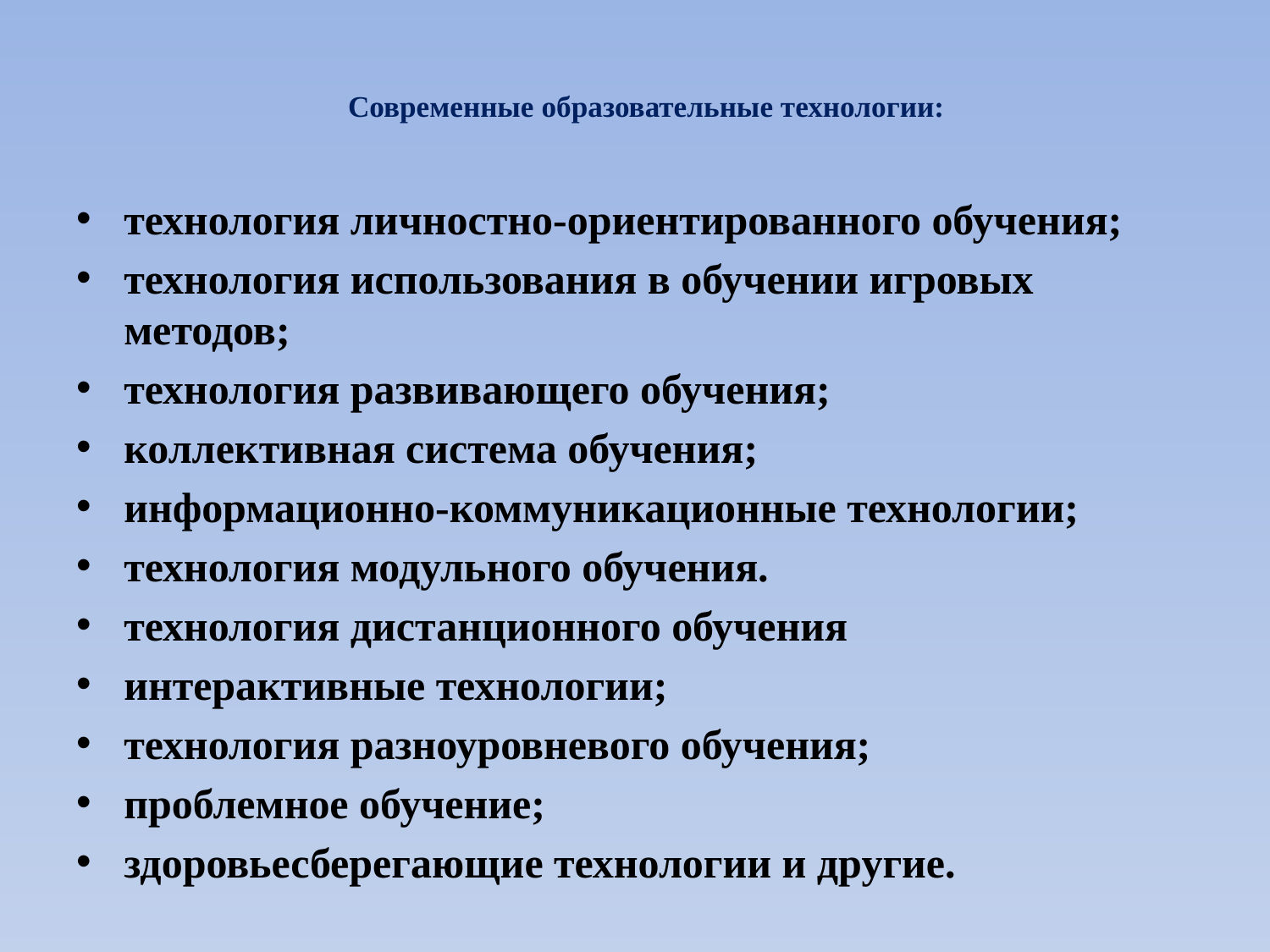

# Современные образовательные технологии:
технология личностно-ориентированного обучения;
технология использования в обучении игровых методов;
технология развивающего обучения;
коллективная система обучения;
информационно-коммуникационные технологии;
технология модульного обучения.
технология дистанционного обучения
интерактивные технологии;
технология разноуровневого обучения;
проблемное обучение;
здоровьесберегающие технологии и другие.